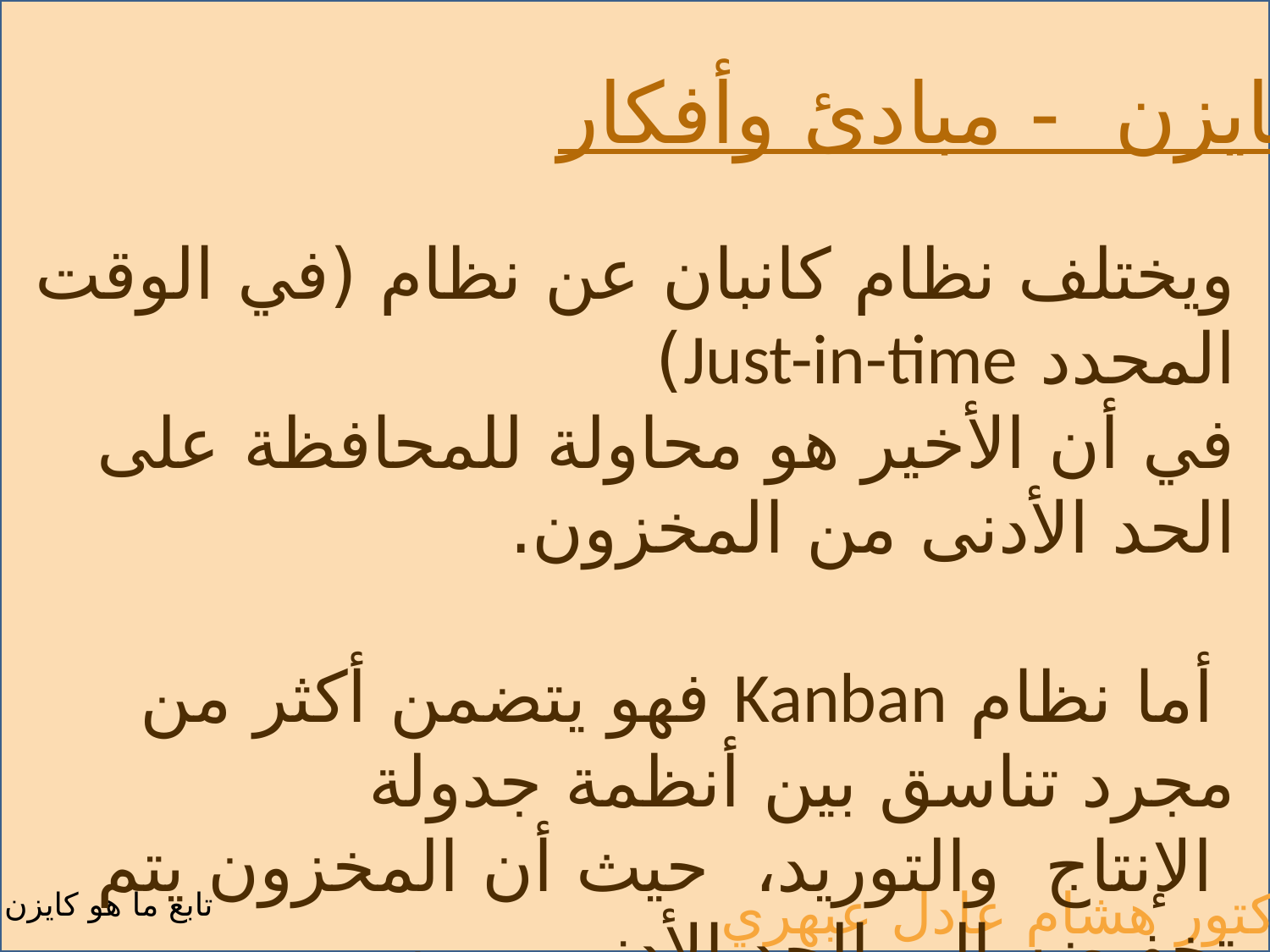

كايزن  - مبادئ وأفكار
ويختلف نظام كانبان عن نظام (في الوقت المحدد Just-in-time)
في أن الأخير هو محاولة للمحافظة على  الحد الأدنى من المخزون.

 أما نظام Kanban فهو يتضمن أكثر من مجرد تناسق بين أنظمة جدولة
 الإنتاج  والتوريد،  حيث أن المخزون يتم تخفيضه إلى الحد الأدنى،  من
خلال  تزويد خط الإنتاج بما يحتاجه من مواد  عند الحاجة فقط.

الدكتور هشام عادل عبهري
تابع ما هو كايزن